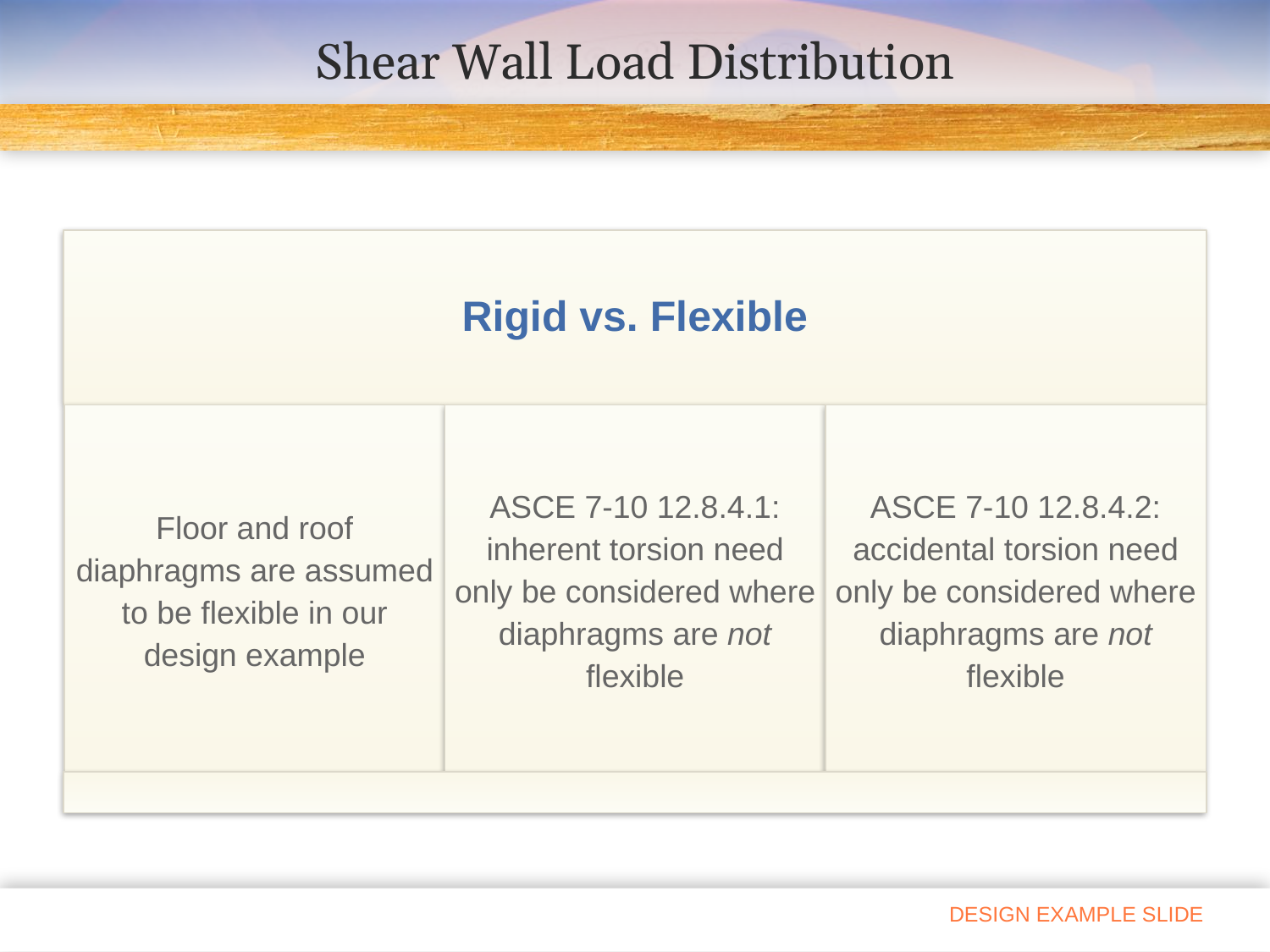

# Shear Wall Load Distribution
Rigid vs. Flexible
Floor and roof diaphragms are assumed to be flexible in our design example
ASCE 7-10 12.8.4.1: inherent torsion need only be considered where diaphragms are not flexible
ASCE 7-10 12.8.4.2: accidental torsion need only be considered where diaphragms are not flexible
DESIGN EXAMPLE SLIDE